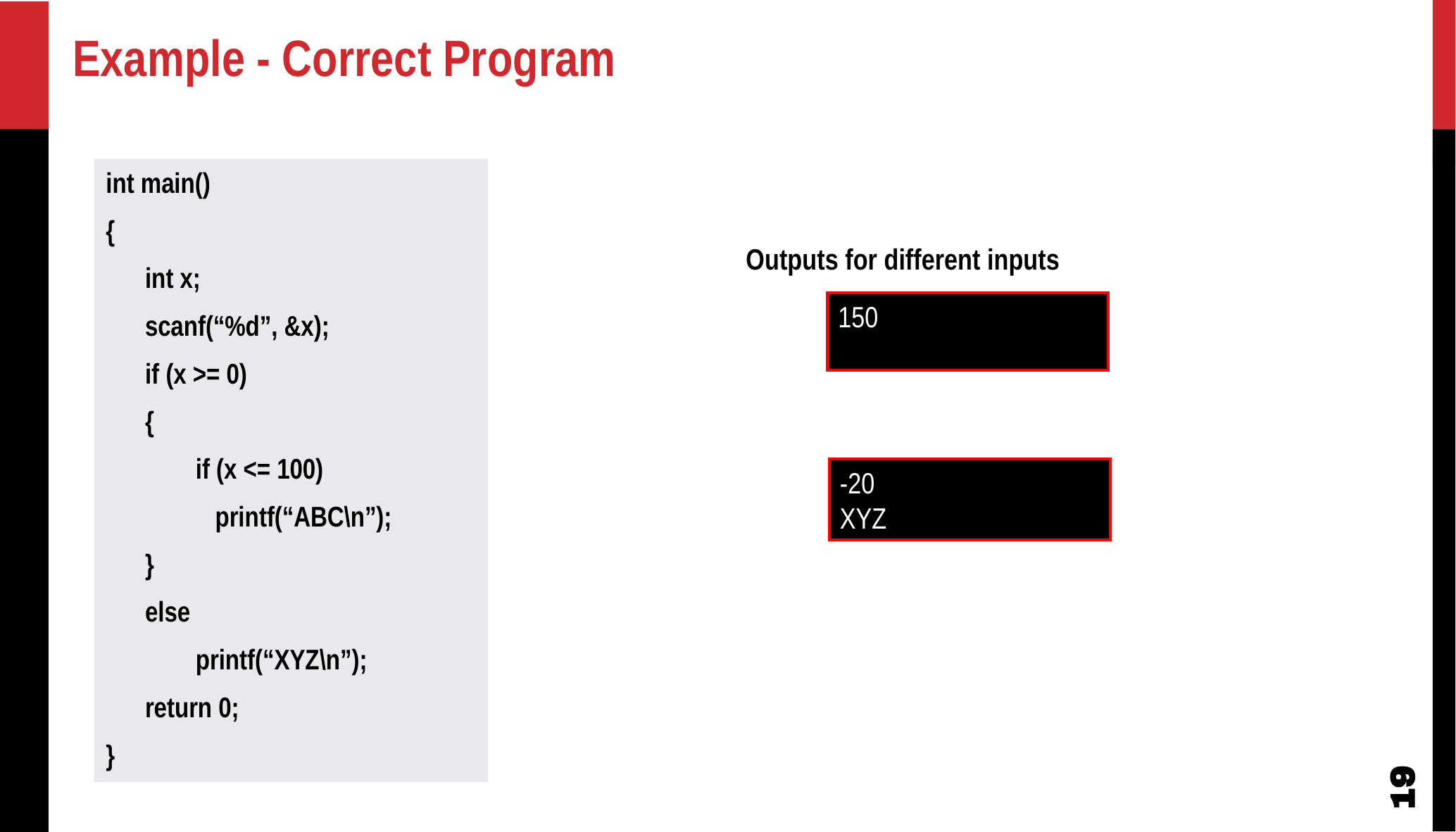

# Example - Correct Program
int main()
{
      int x;
      scanf(“%d”, &x);
      if (x >= 0)
      {
	if (x <= 100)
	   printf(“ABC\n”);
      }
      else
	printf(“XYZ\n”);
      return 0;
}
Outputs for different inputs
150

-20
XYZ
19